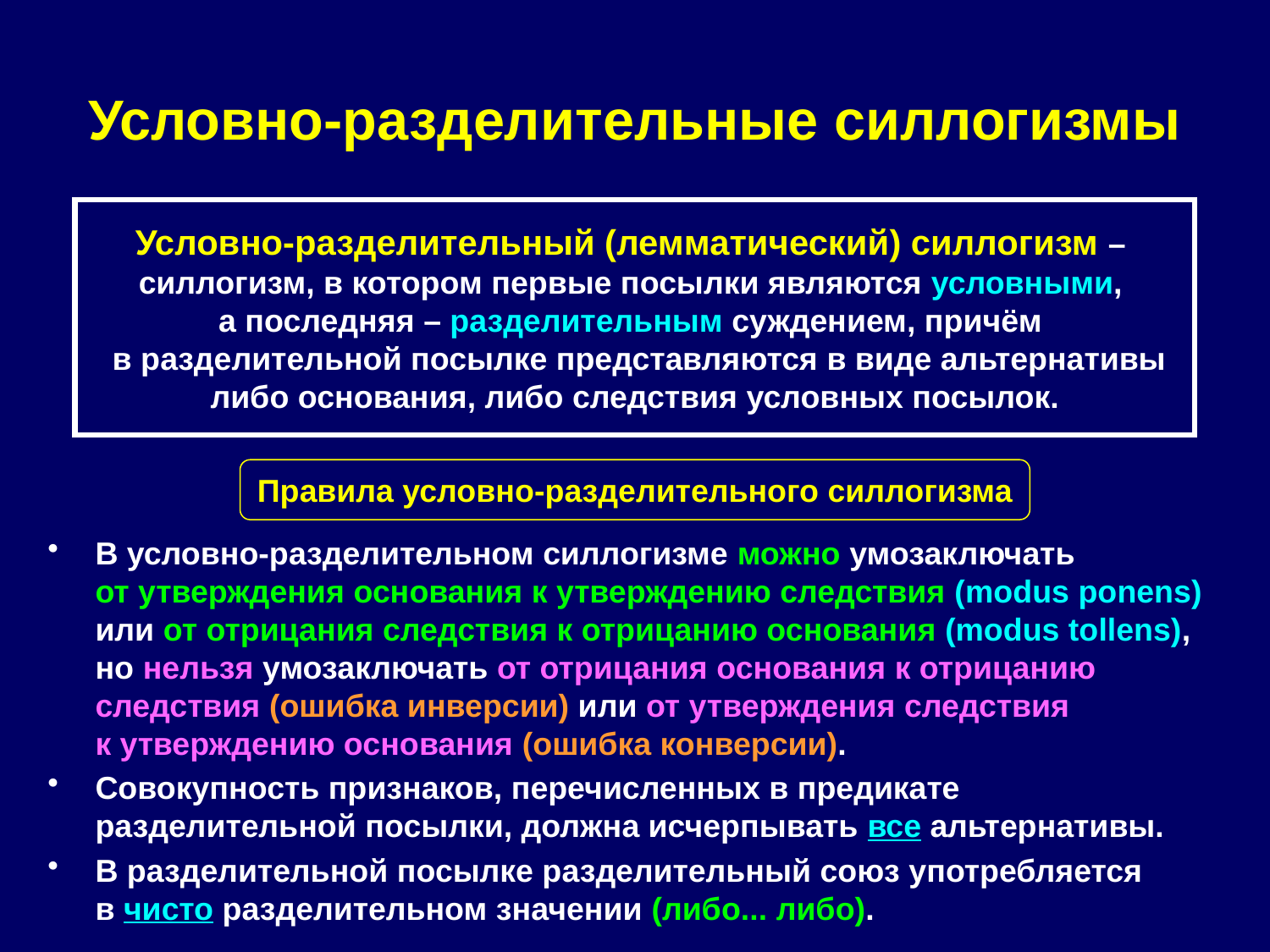

# Условно-разделительные силлогизмы
Условно-разделительный (лемматический) силлогизм –
силлогизм, в котором первые посылки являются условными,
а последняя – разделительным суждением, причём
 в разделительной посылке представляются в виде альтернативы либо основания, либо следствия условных посылок.
Правила условно-разделительного силлогизма
В условно-разделительном силлогизме можно умозаключать
от утверждения основания к утверждению следствия (modus ponens) или от отрицания следствия к отрицанию основания (modus tollens), но нельзя умозаключать от отрицания основания к отрицанию следствия (ошибка инверсии) или от утверждения следствия
к утверждению основания (ошибка конверсии).
Совокупность признаков, перечисленных в предикате разделительной посылки, должна исчерпывать все альтернативы.
В разделительной посылке разделительный союз употребляется
в чисто разделительном значении (либо... либо).